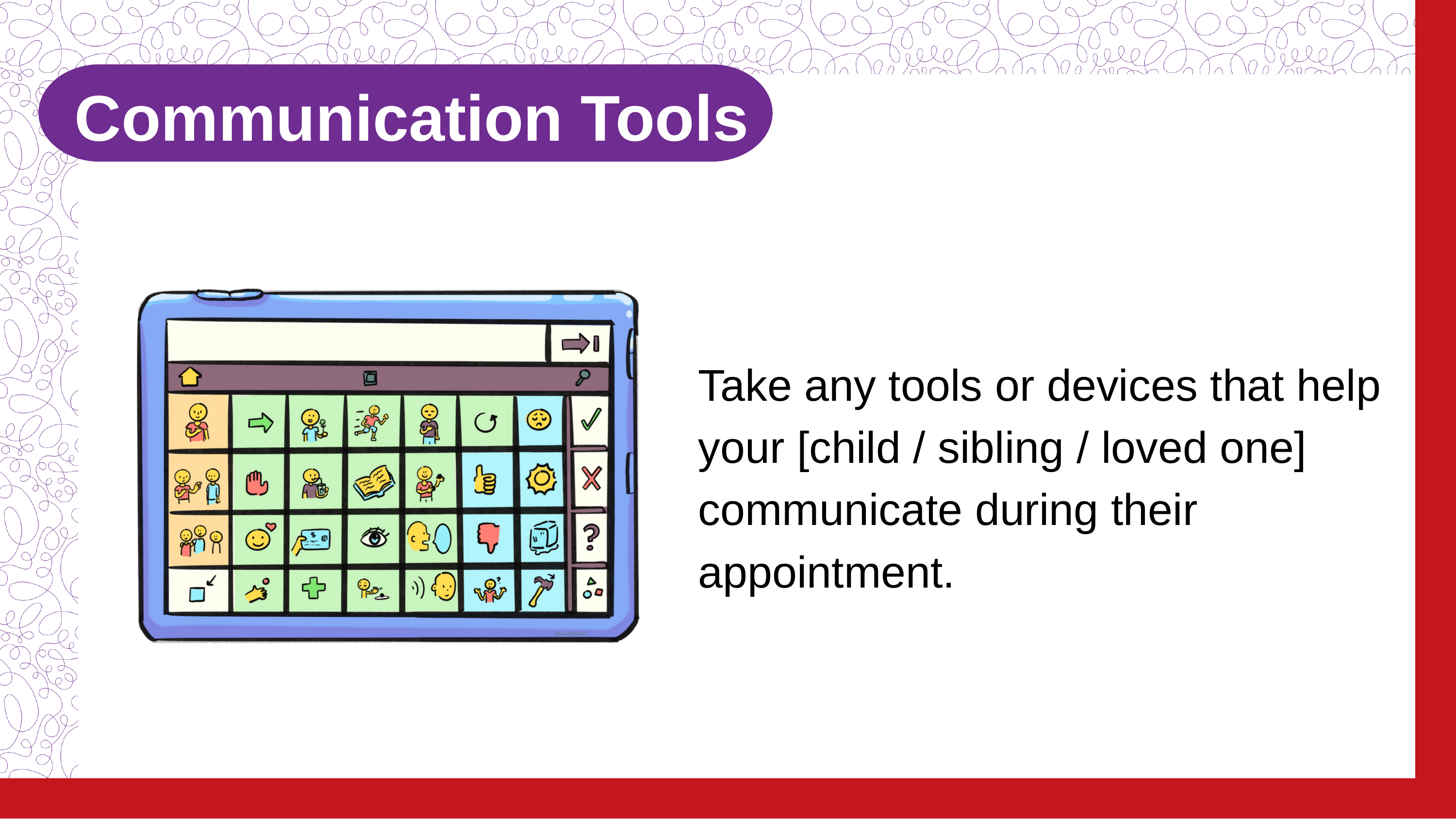

Communication Tools

Take any tools or devices that help your [child / sibling / loved one] communicate during their appointment.